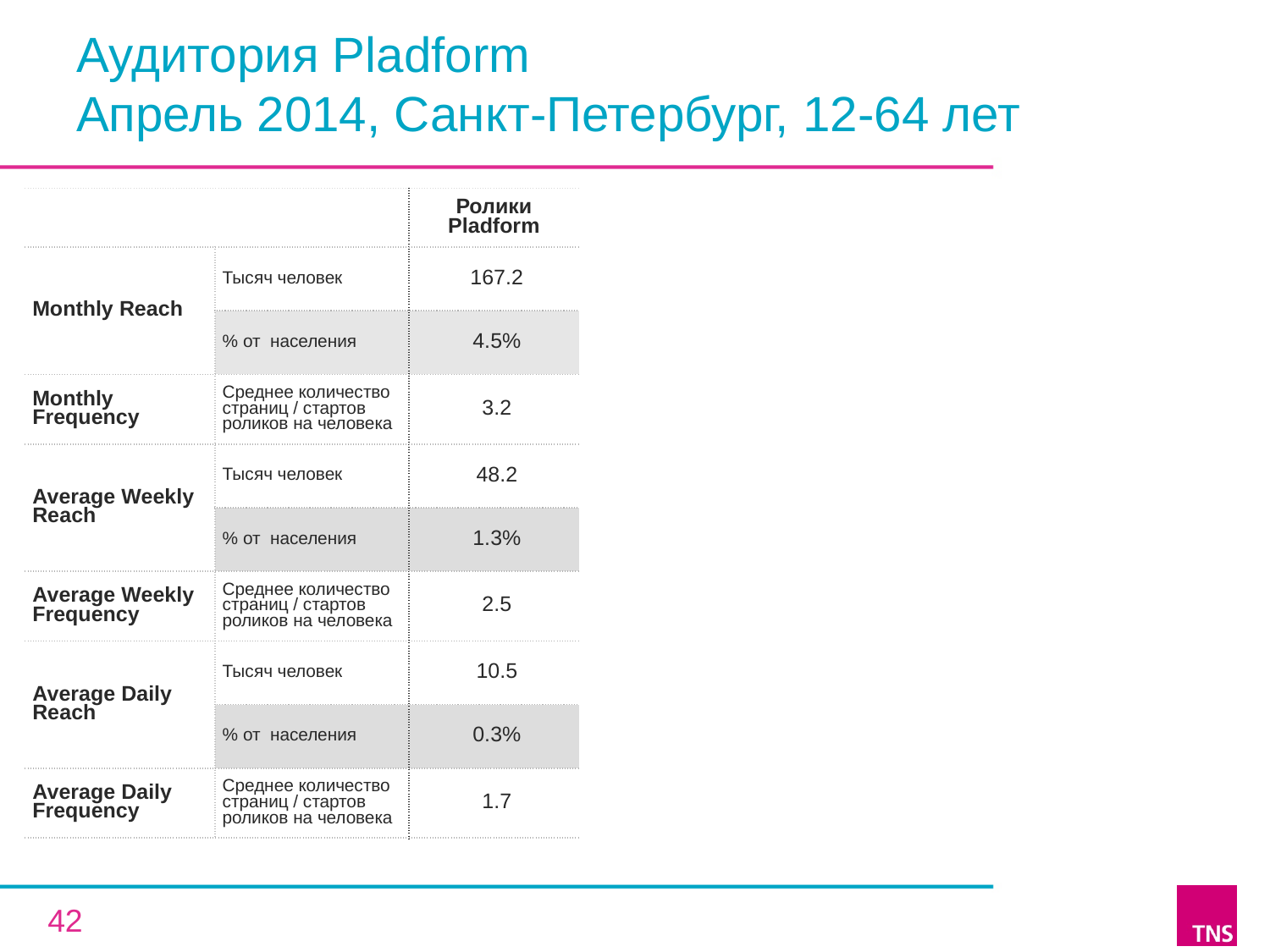

# Аудитория Pladform Апрель 2014, Санкт-Петербург, 12-64 лет
|  |  | Ролики Pladform |
| --- | --- | --- |
| Monthly Reach | Тысяч человек | 167.2 |
|  | % от населения | 4.5% |
| Monthly Frequency | Среднее количество страниц / стартов роликов на человека | 3.2 |
| Average Weekly Reach | Тысяч человек | 48.2 |
|  | % от населения | 1.3% |
| Average Weekly Frequency | Среднее количество страниц / стартов роликов на человека | 2.5 |
| Average Daily Reach | Тысяч человек | 10.5 |
|  | % от населения | 0.3% |
| Average Daily Frequency | Среднее количество страниц / стартов роликов на человека | 1.7 |

42